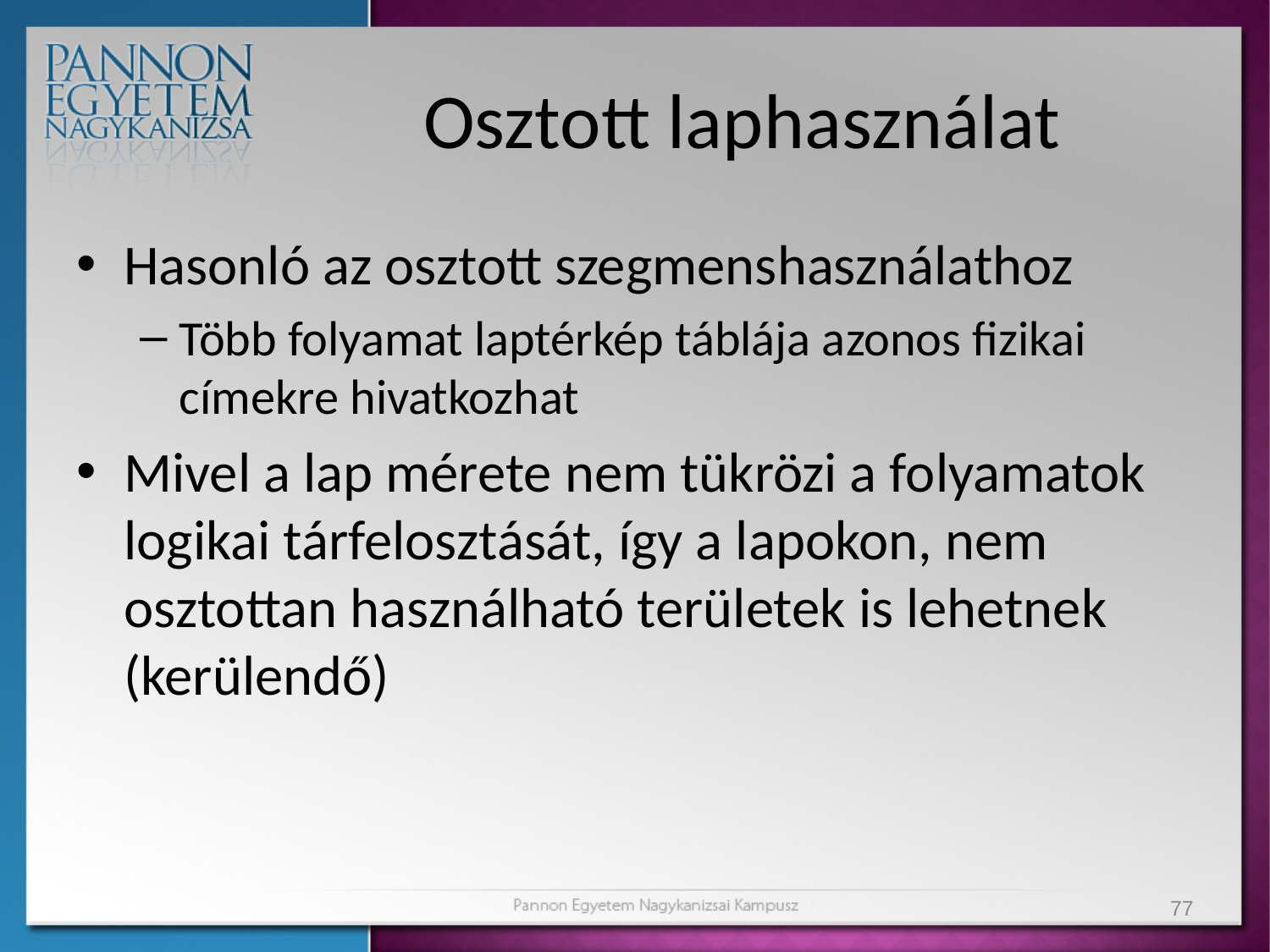

# Osztott laphasználat
Hasonló az osztott szegmenshasználathoz
Több folyamat laptérkép táblája azonos fizikai címekre hivatkozhat
Mivel a lap mérete nem tükrözi a folyamatok logikai tárfelosztását, így a lapokon, nem osztottan használható területek is lehetnek (kerülendő)
77